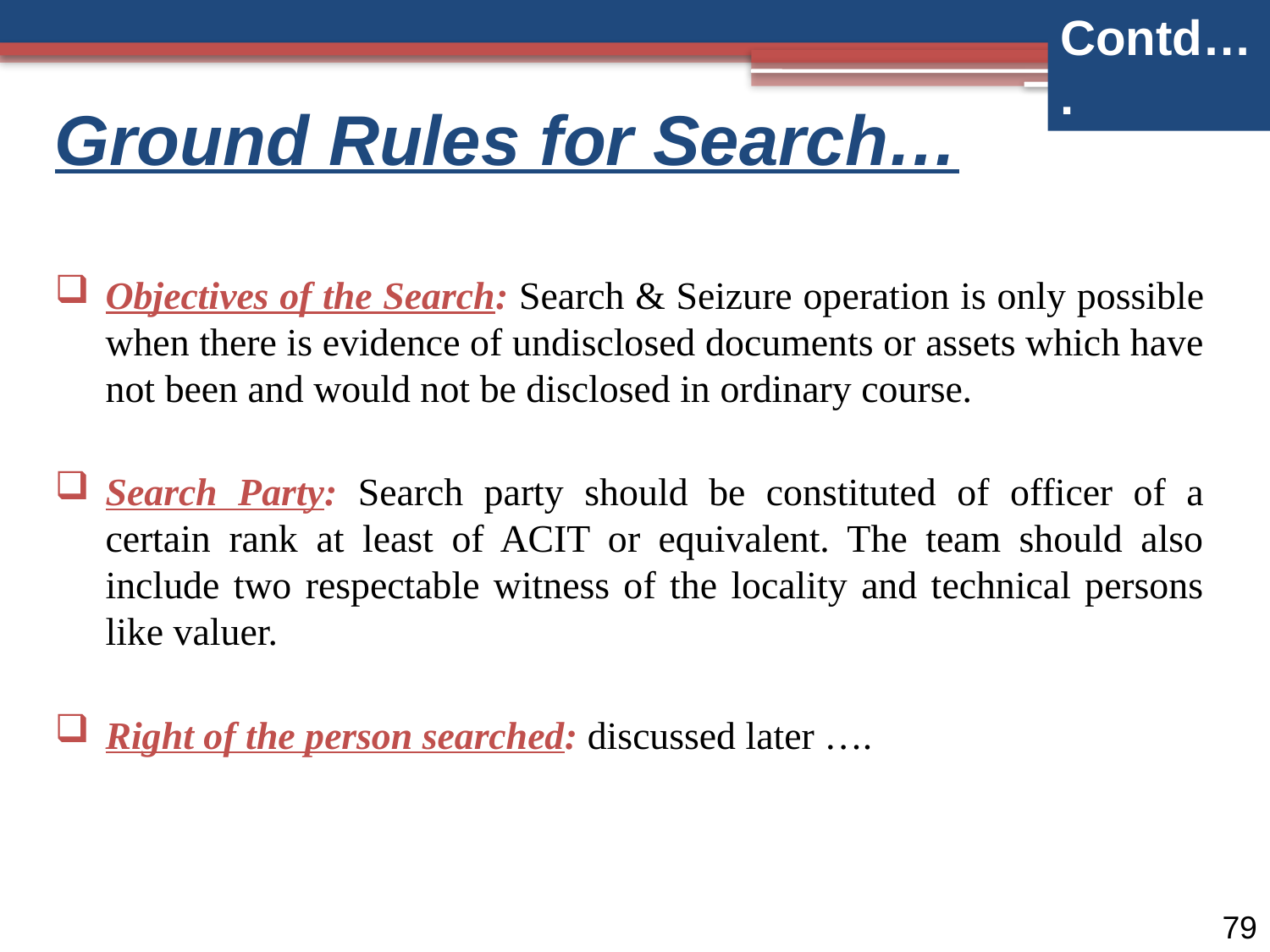

Contd….
Ground Rules for Search…
Objectives of the Search: Search & Seizure operation is only possible when there is evidence of undisclosed documents or assets which have not been and would not be disclosed in ordinary course.

Search Party: Search party should be constituted of officer of a certain rank at least of ACIT or equivalent. The team should also include two respectable witness of the locality and technical persons like valuer.

Right of the person searched: discussed later ….
79